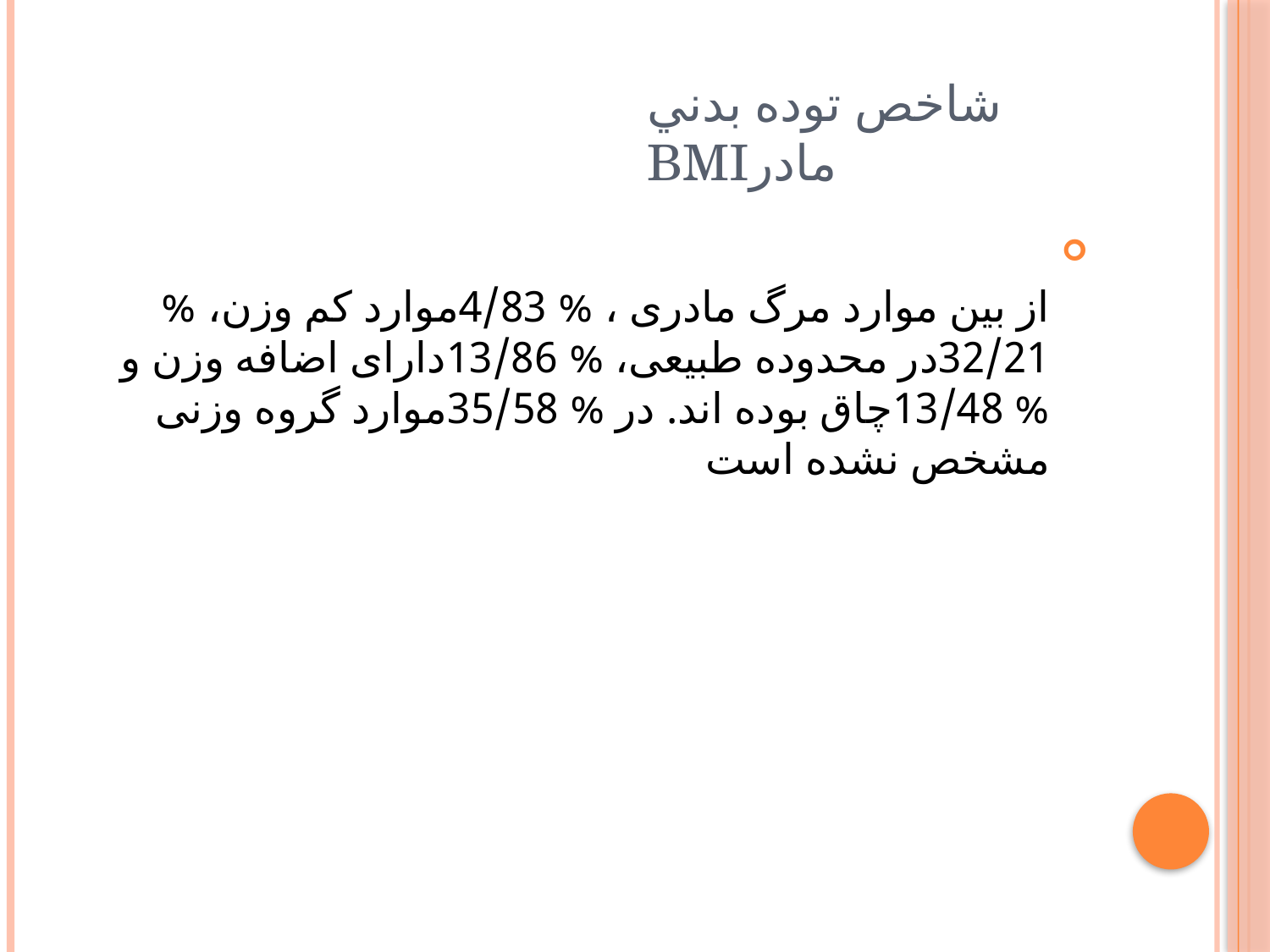

# شاخص توده بدني مادرBMI
از بین موارد مرگ مادری ، % 4/83موارد کم وزن، % 32/21در محدوده طبیعی، % 13/86دارای اضافه وزن و % 13/48چاق بوده اند. در % 35/58موارد گروه وزنی مشخص نشده است